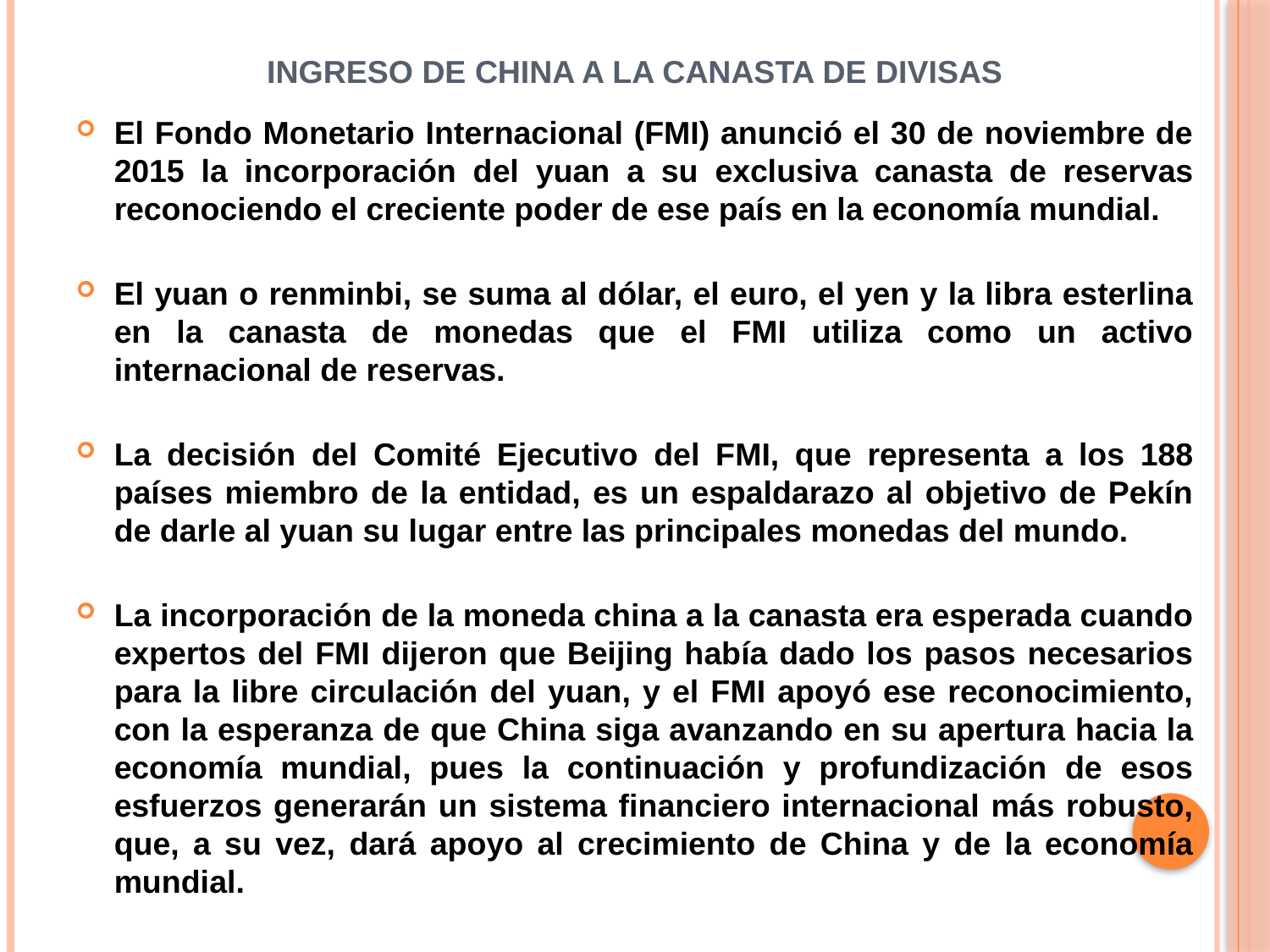

# Ingreso de China a la canasta de divisas
El Fondo Monetario Internacional (FMI) anunció el 30 de noviembre de 2015 la incorporación del yuan a su exclusiva canasta de reservas reconociendo el creciente poder de ese país en la economía mundial.

El yuan o renminbi, se suma al dólar, el euro, el yen y la libra esterlina en la canasta de monedas que el FMI utiliza como un activo internacional de reservas.

La decisión del Comité Ejecutivo del FMI, que representa a los 188 países miembro de la entidad, es un espaldarazo al objetivo de Pekín de darle al yuan su lugar entre las principales monedas del mundo.

La incorporación de la moneda china a la canasta era esperada cuando expertos del FMI dijeron que Beijing había dado los pasos necesarios para la libre circulación del yuan, y el FMI apoyó ese reconocimiento, con la esperanza de que China siga avanzando en su apertura hacia la economía mundial, pues la continuación y profundización de esos esfuerzos generarán un sistema financiero internacional más robusto, que, a su vez, dará apoyo al crecimiento de China y de la economía mundial.